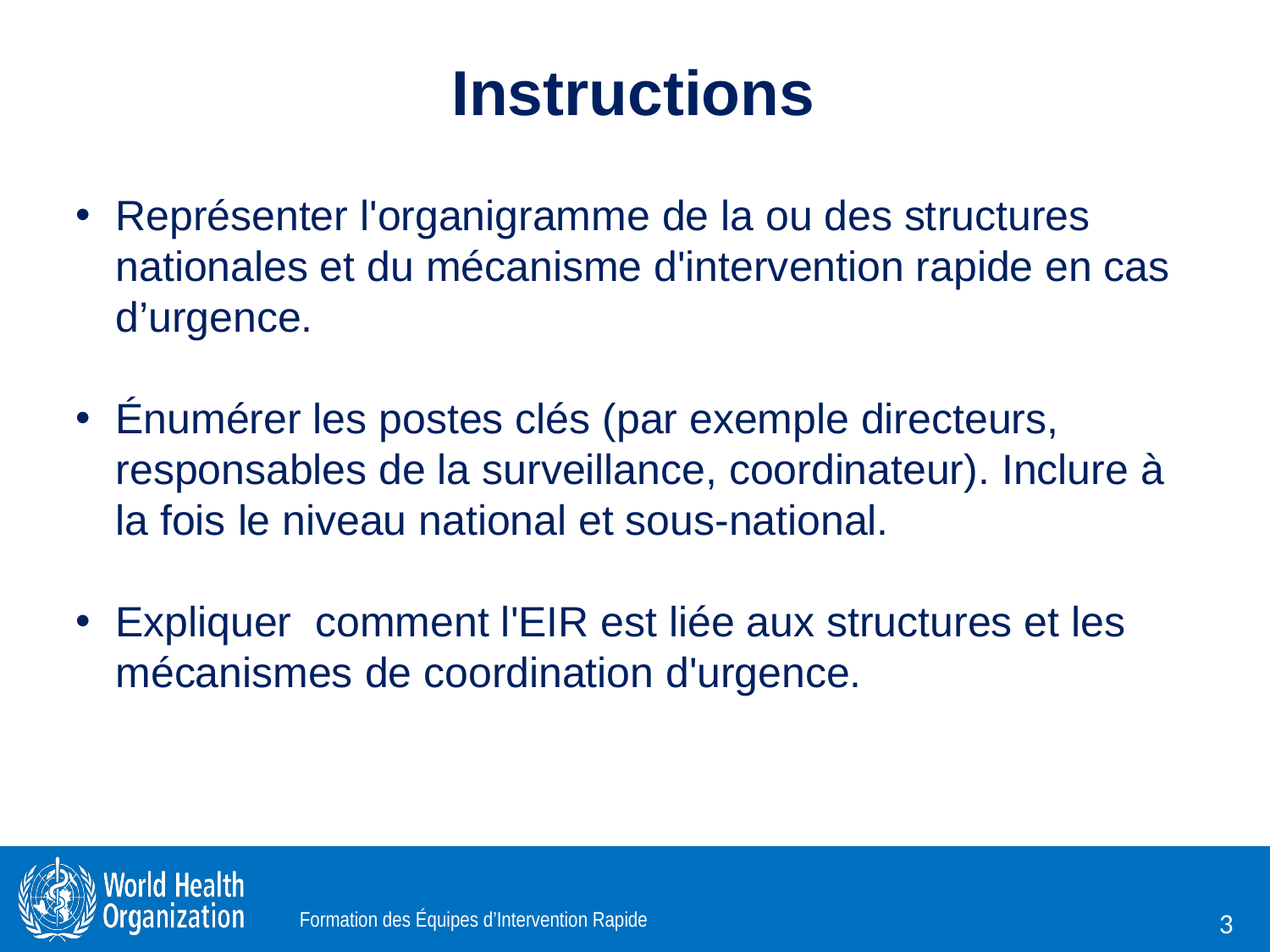

# Instructions
Représenter l'organigramme de la ou des structures nationales et du mécanisme d'intervention rapide en cas d’urgence.

Énumérer les postes clés (par exemple directeurs, responsables de la surveillance, coordinateur). Inclure à la fois le niveau national et sous-national.

Expliquer  comment l'EIR est liée aux structures et les mécanismes de coordination d'urgence.